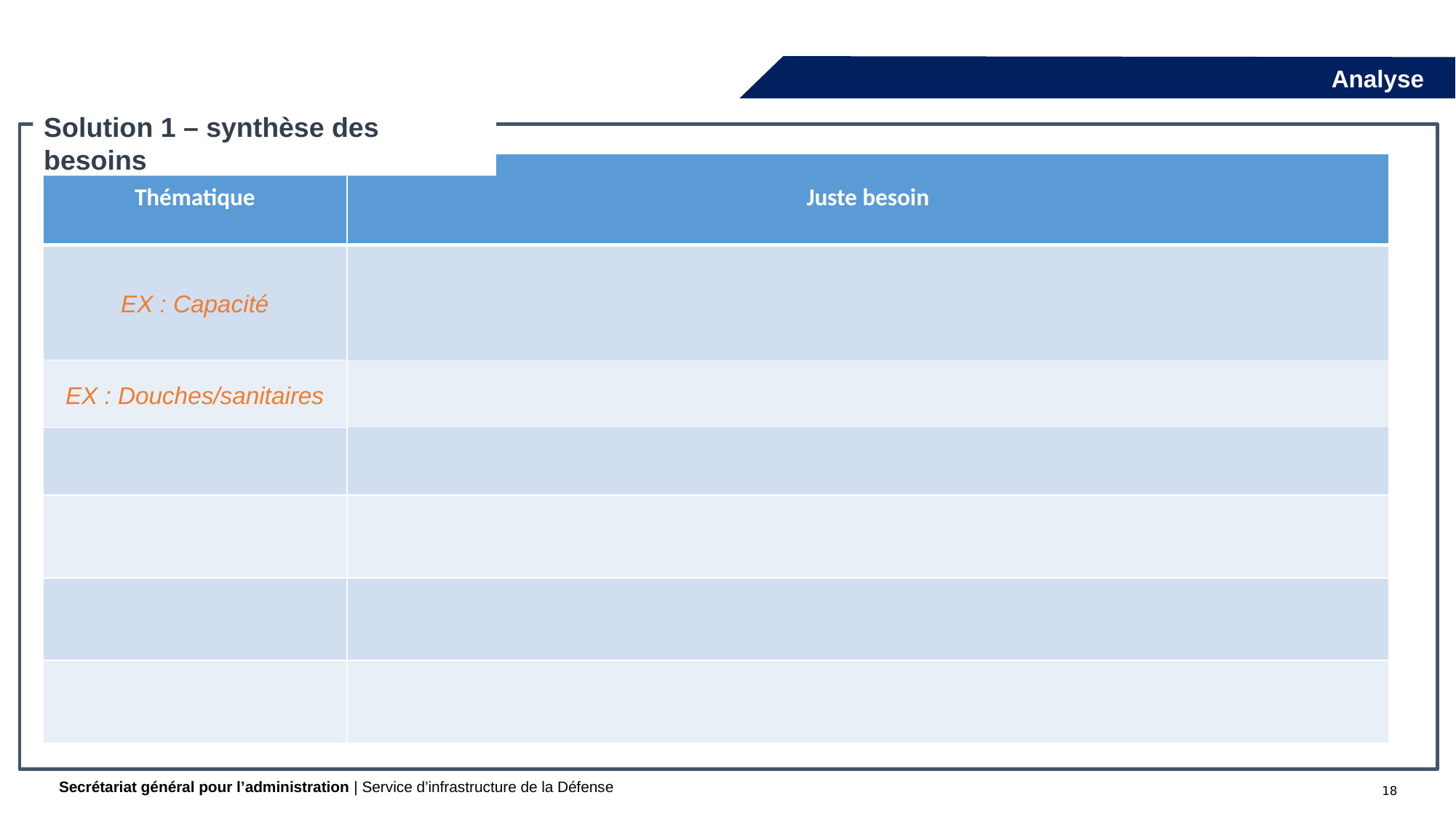

Analyse
Solution 1 – synthèse des besoins

| Thématique | Juste besoin |
| --- | --- |
| EX : Capacité |  |
| EX : Douches/sanitaires |  |
|  |  |
|  |  |
|  |  |
|  |  |
18